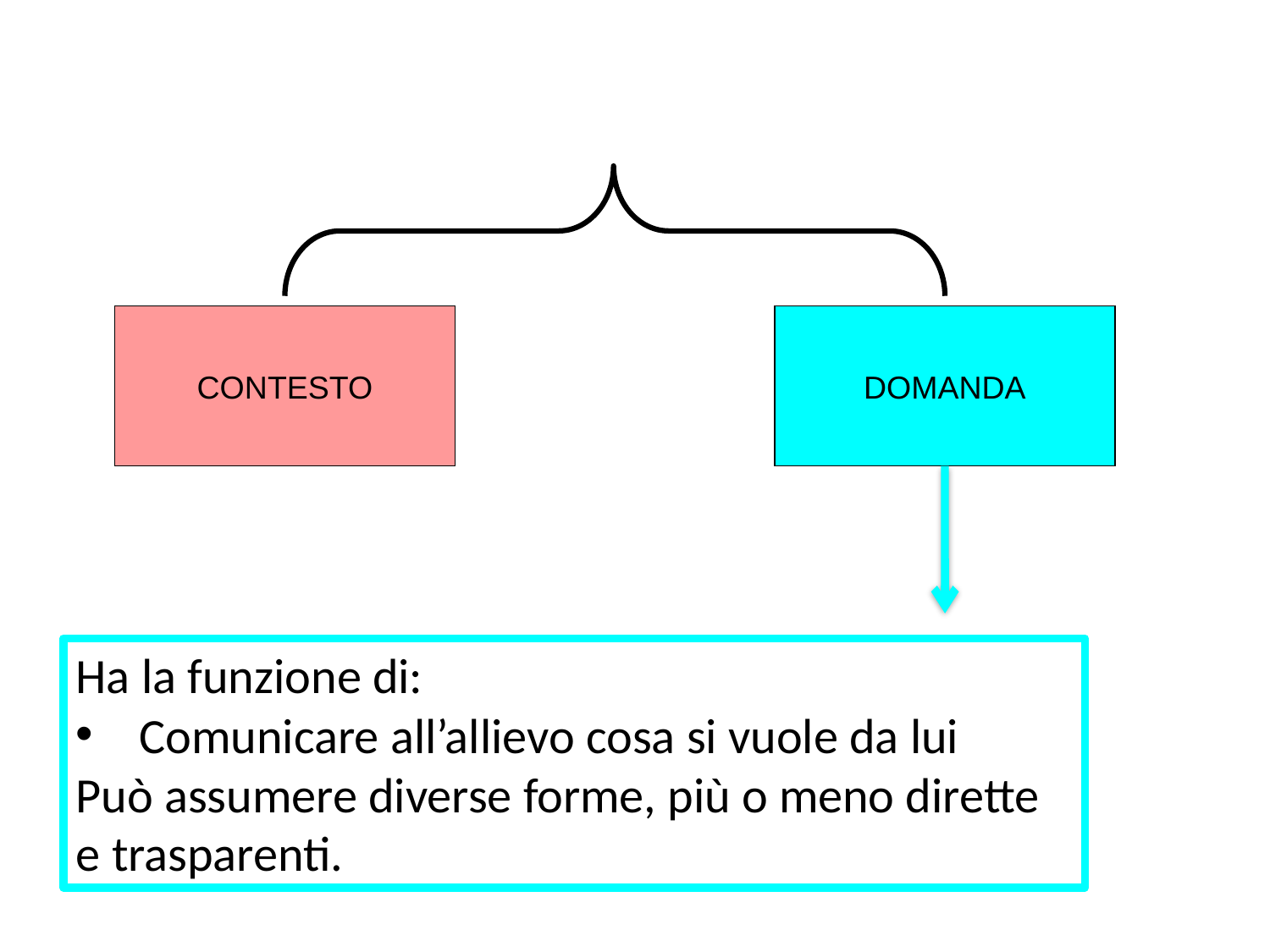

CONTESTO
DOMANDA
Ha la funzione di:
Comunicare all’allievo cosa si vuole da lui
Può assumere diverse forme, più o meno dirette e trasparenti.